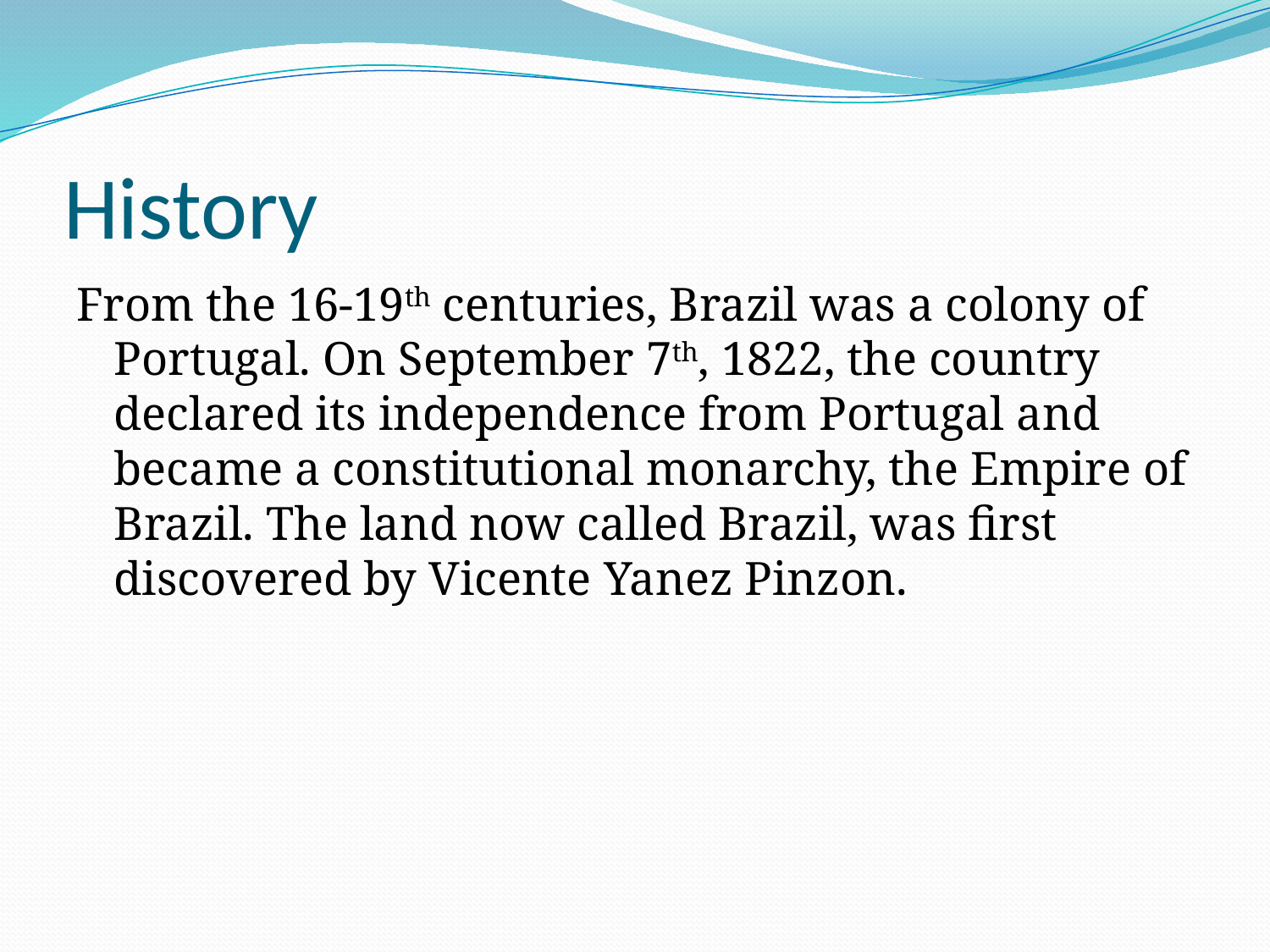

# History
From the 16-19th centuries, Brazil was a colony of Portugal. On September 7th, 1822, the country declared its independence from Portugal and became a constitutional monarchy, the Empire of Brazil. The land now called Brazil, was first discovered by Vicente Yanez Pinzon.